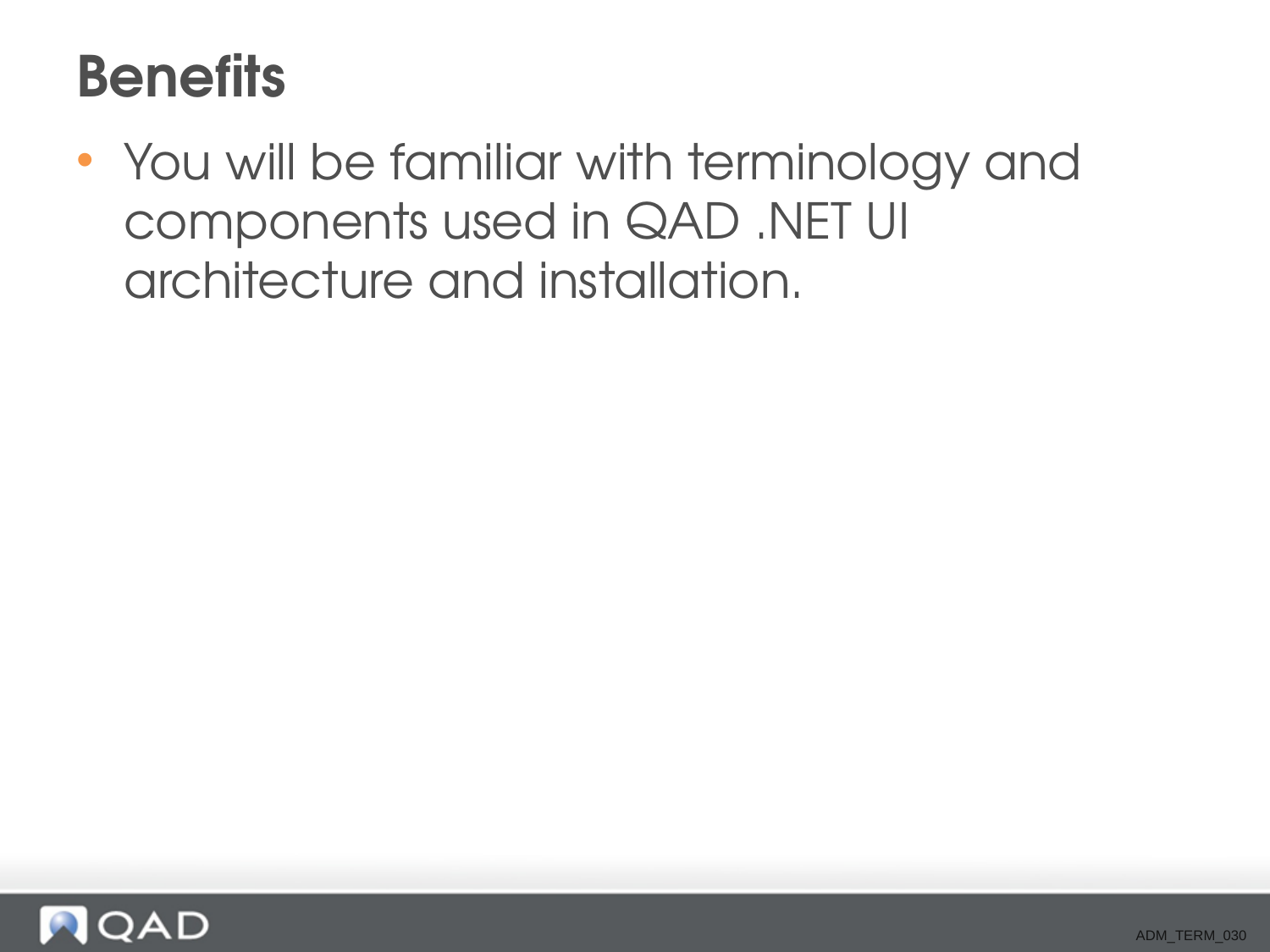

# Benefits
You will be familiar with terminology and components used in QAD .NET UI architecture and installation.

ADM_TERM_030